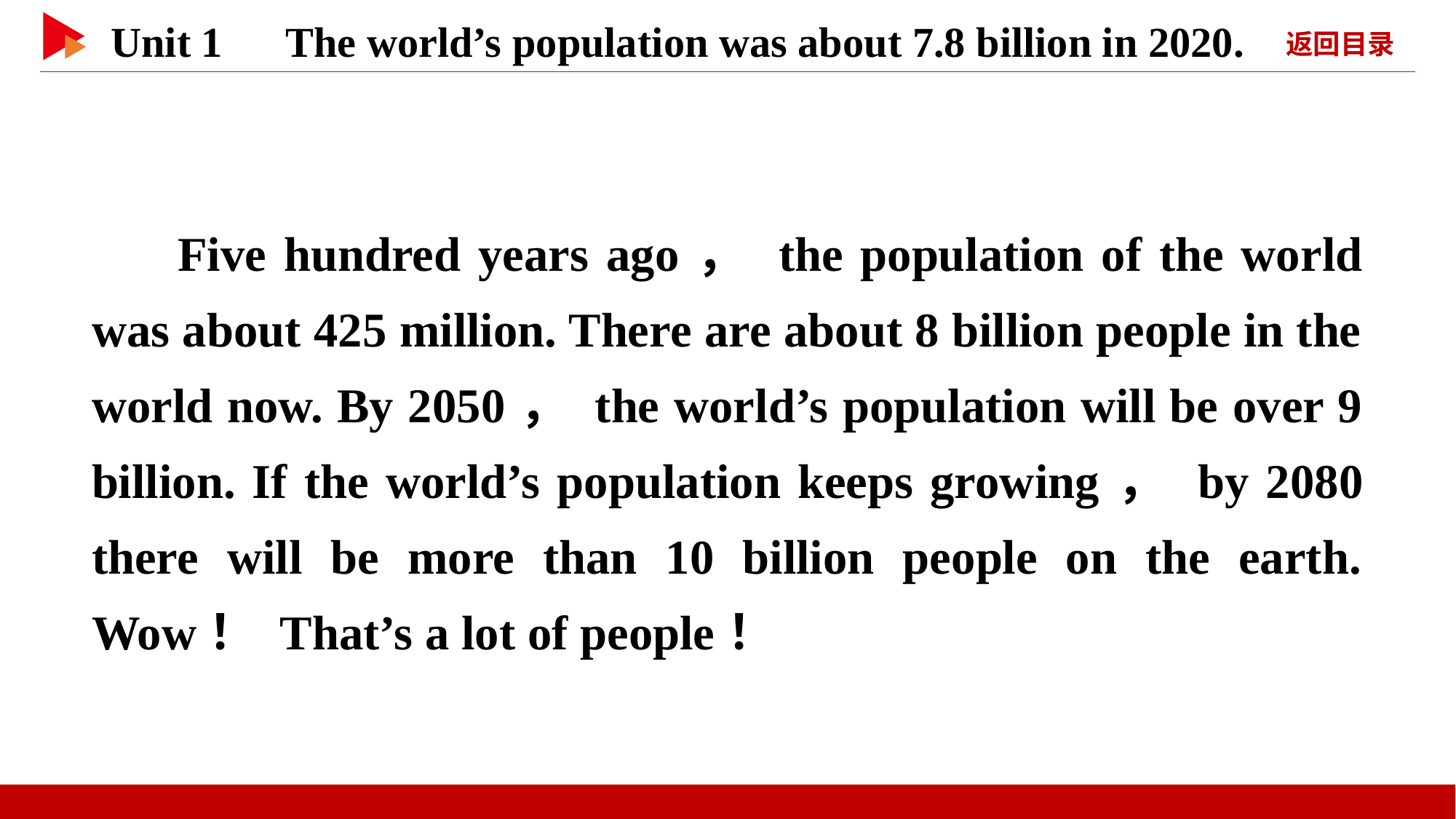

Five hundred years ago， the population of the world was about 425 million. There are about 8 billion people in the world now. By 2050， the world’s population will be over 9 billion. If the world’s population keeps growing， by 2080 there will be more than 10 billion people on the earth. Wow！ That’s a lot of people！